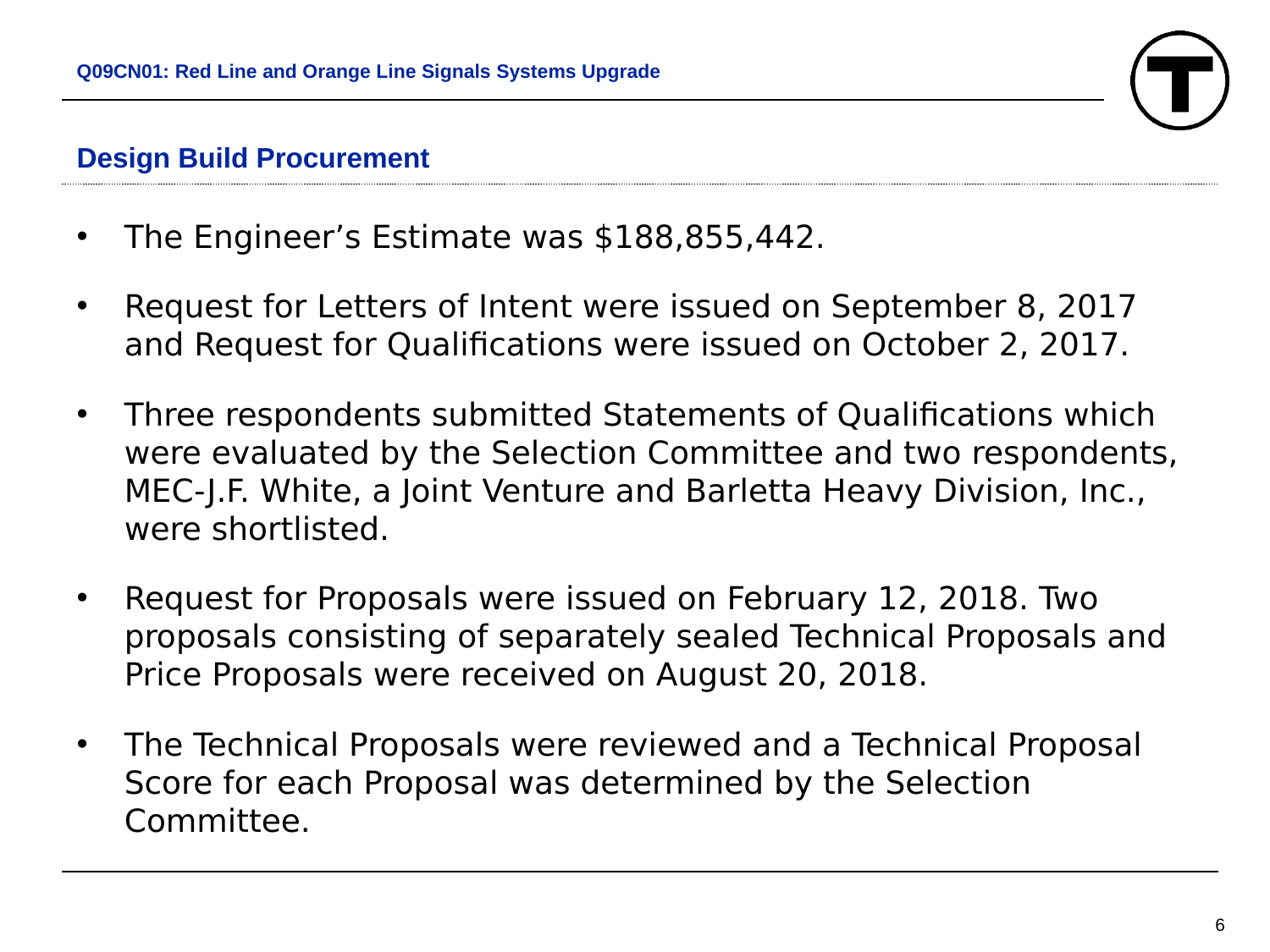

Q09CN01: Red Line and Orange Line Signals Systems Upgrade
# Design Build Procurement
The Engineer’s Estimate was $188,855,442.
Request for Letters of Intent were issued on September 8, 2017 and Request for Qualifications were issued on October 2, 2017.
Three respondents submitted Statements of Qualifications which were evaluated by the Selection Committee and two respondents, MEC-J.F. White, a Joint Venture and Barletta Heavy Division, Inc., were shortlisted.
Request for Proposals were issued on February 12, 2018. Two proposals consisting of separately sealed Technical Proposals and Price Proposals were received on August 20, 2018.
The Technical Proposals were reviewed and a Technical Proposal Score for each Proposal was determined by the Selection Committee.